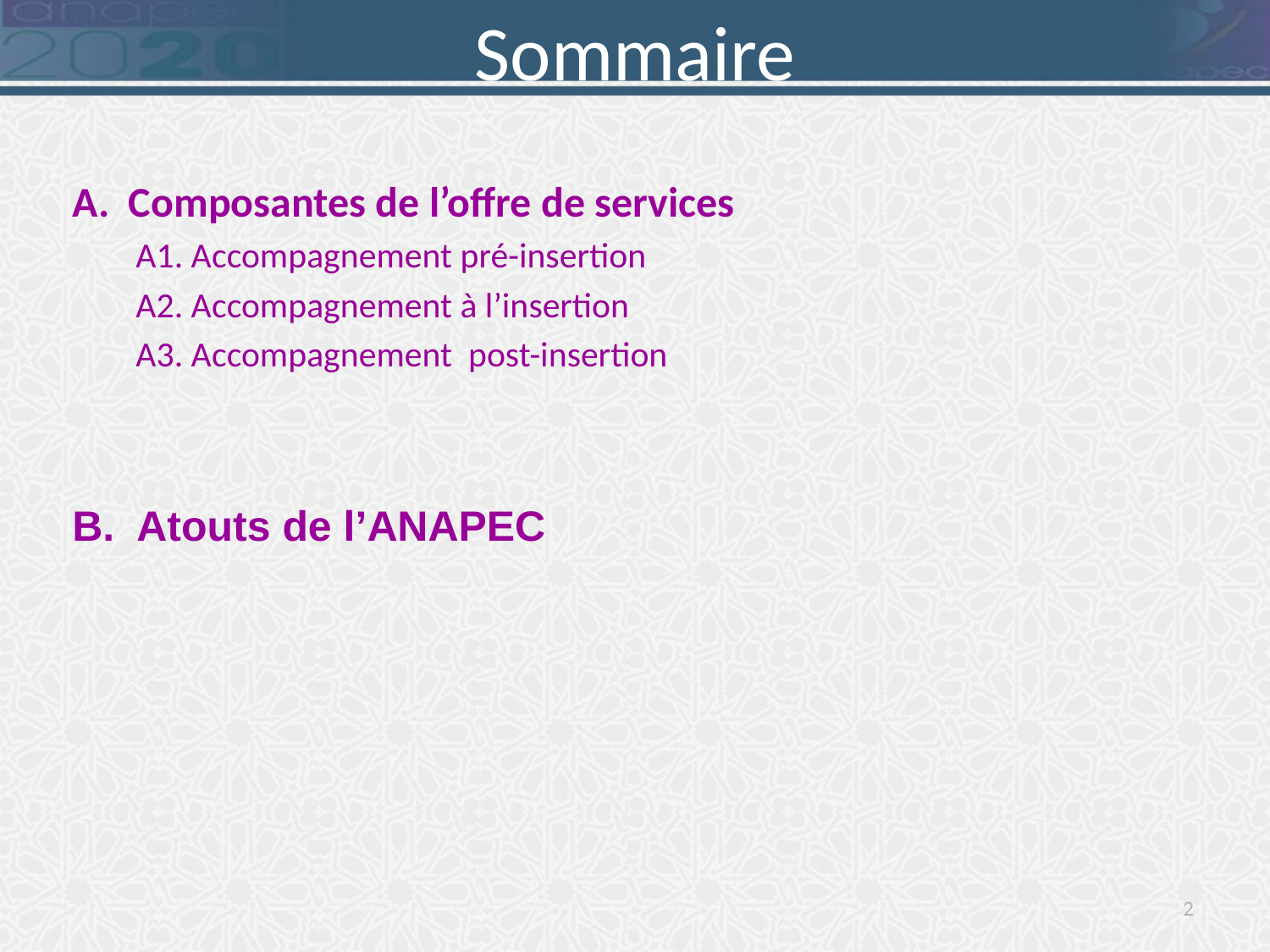

# Sommaire
A.  Composantes de l’offre de services
A1. Accompagnement pré-insertion
A2. Accompagnement à l’insertion
A3. Accompagnement  post-insertion

B.  Atouts de l’ANAPEC

2